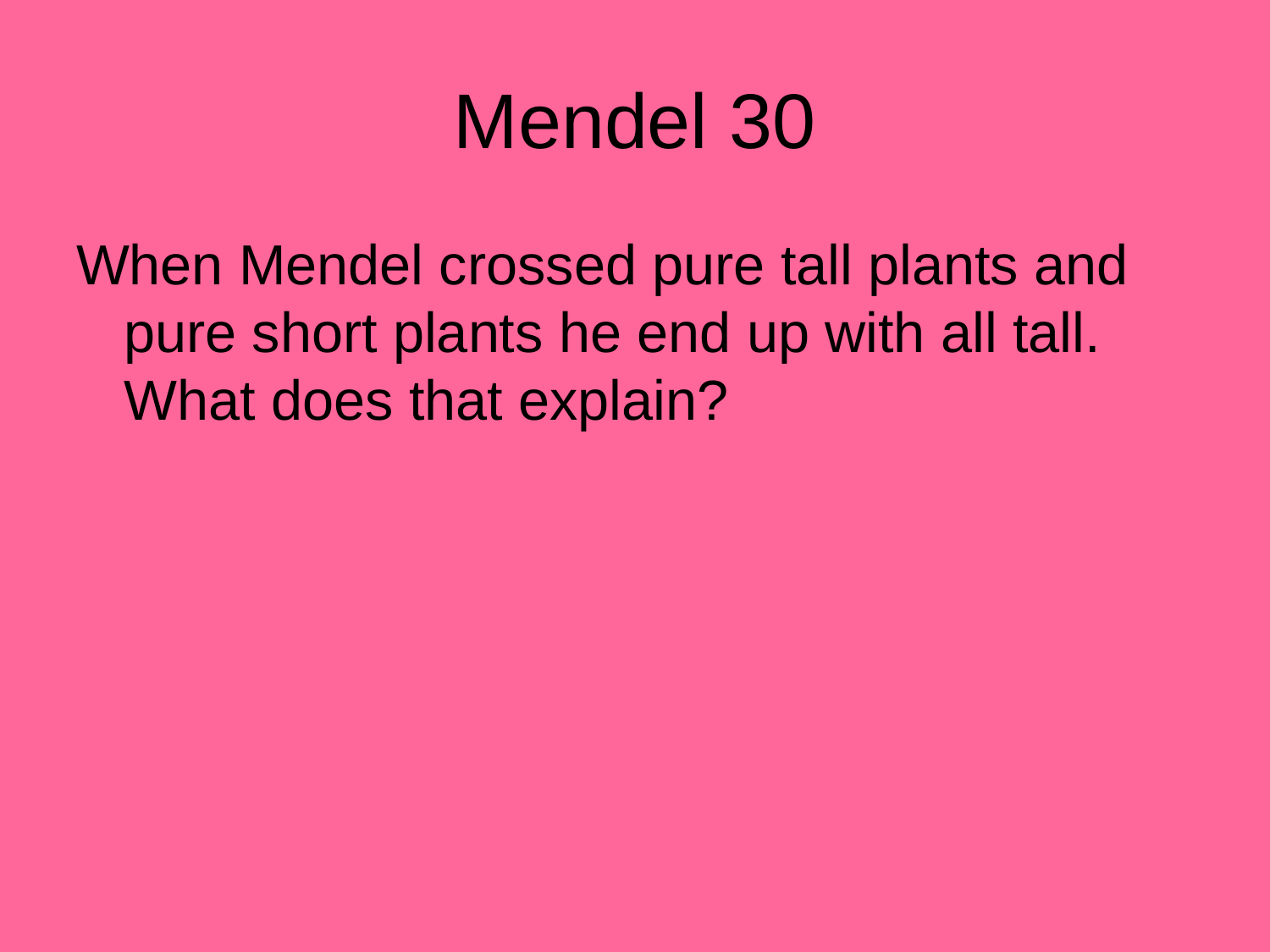

# Mendel 30
When Mendel crossed pure tall plants and pure short plants he end up with all tall. What does that explain?